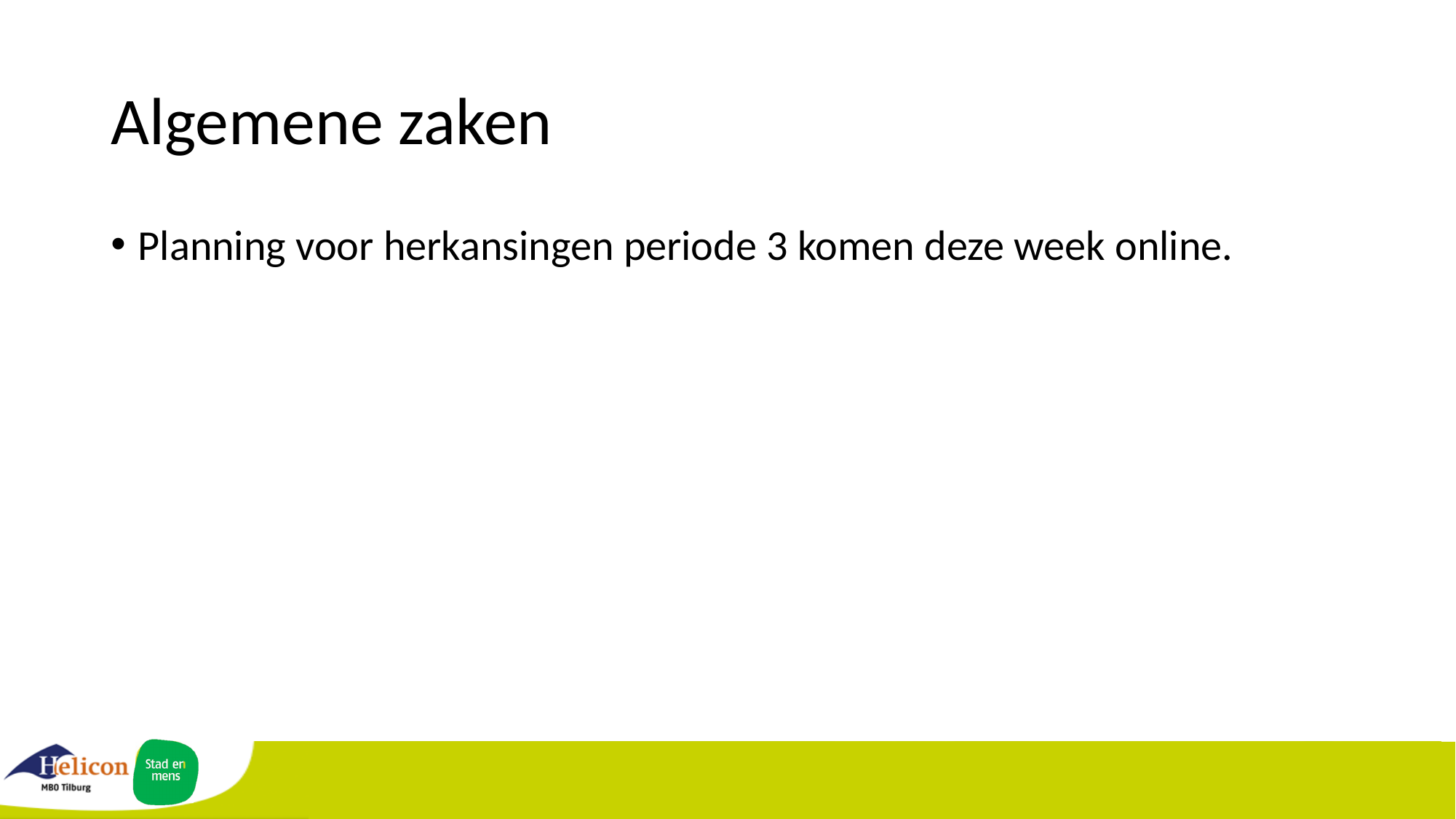

# Algemene zaken
Planning voor herkansingen periode 3 komen deze week online.